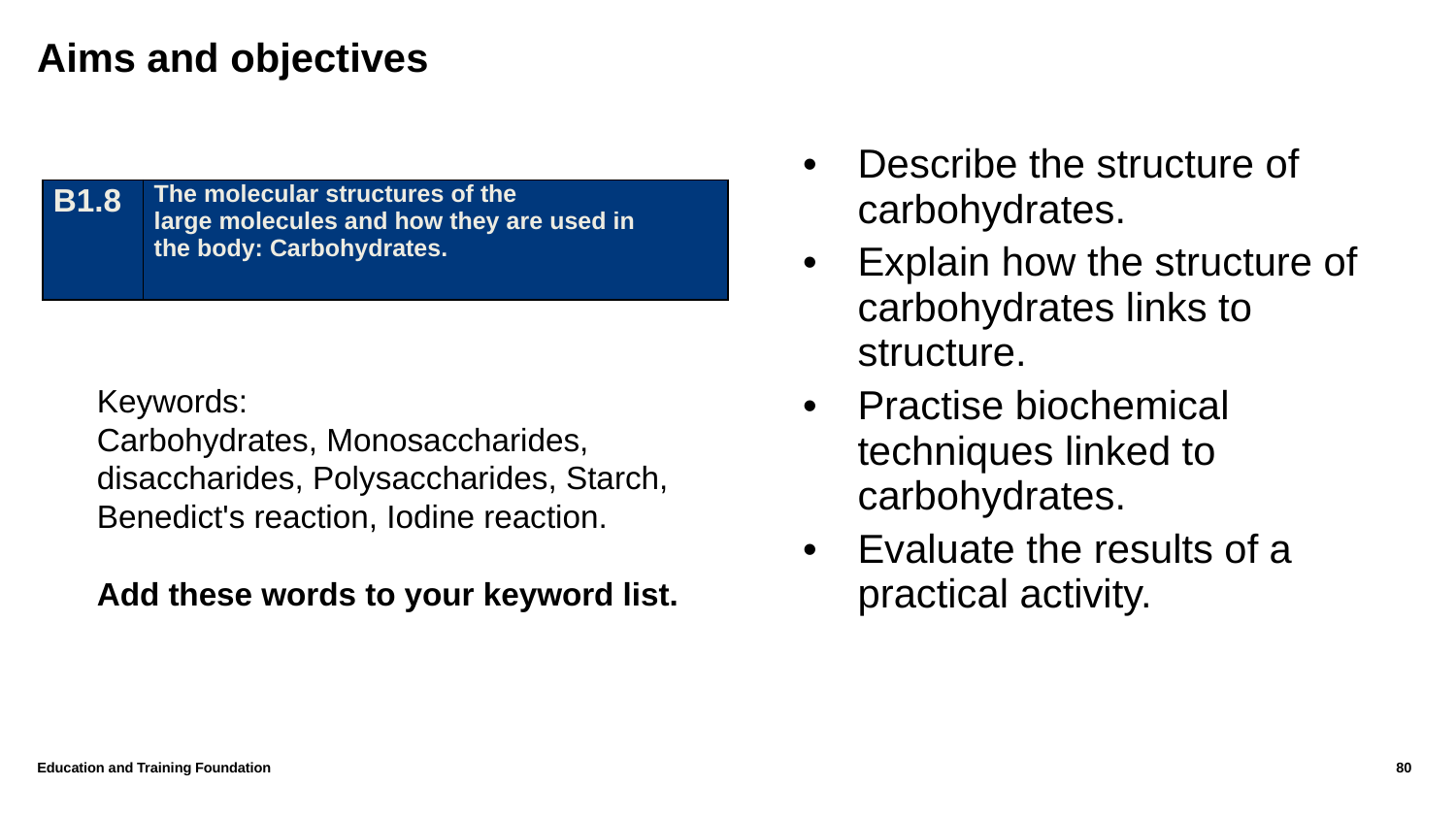

# Aims and objectives
Describe the structure of carbohydrates.
Explain how the structure of carbohydrates links to structure.
Practise biochemical techniques linked to carbohydrates.
Evaluate the results of a practical activity.

| B1.8 | The molecular structures of the large molecules and how they are used in the body: Carbohydrates. |
| --- | --- |
Keywords:
Carbohydrates, Monosaccharides, disaccharides, Polysaccharides, Starch, Benedict's reaction, Iodine reaction.

Add these words to your keyword list.
80
Education and Training Foundation